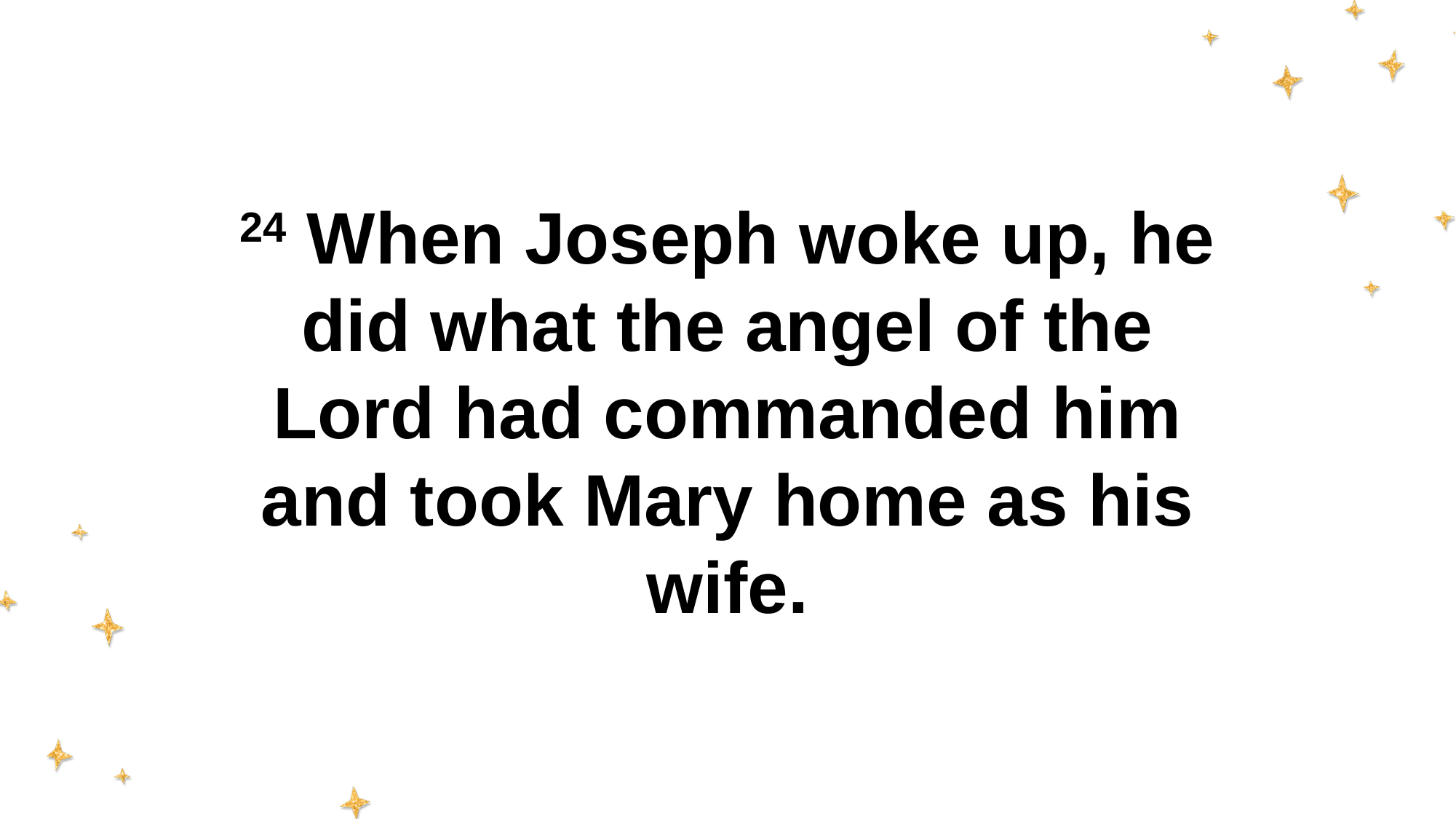

# 24 When Joseph woke up, he did what the angel of the Lord had commanded him and took Mary home as his wife.